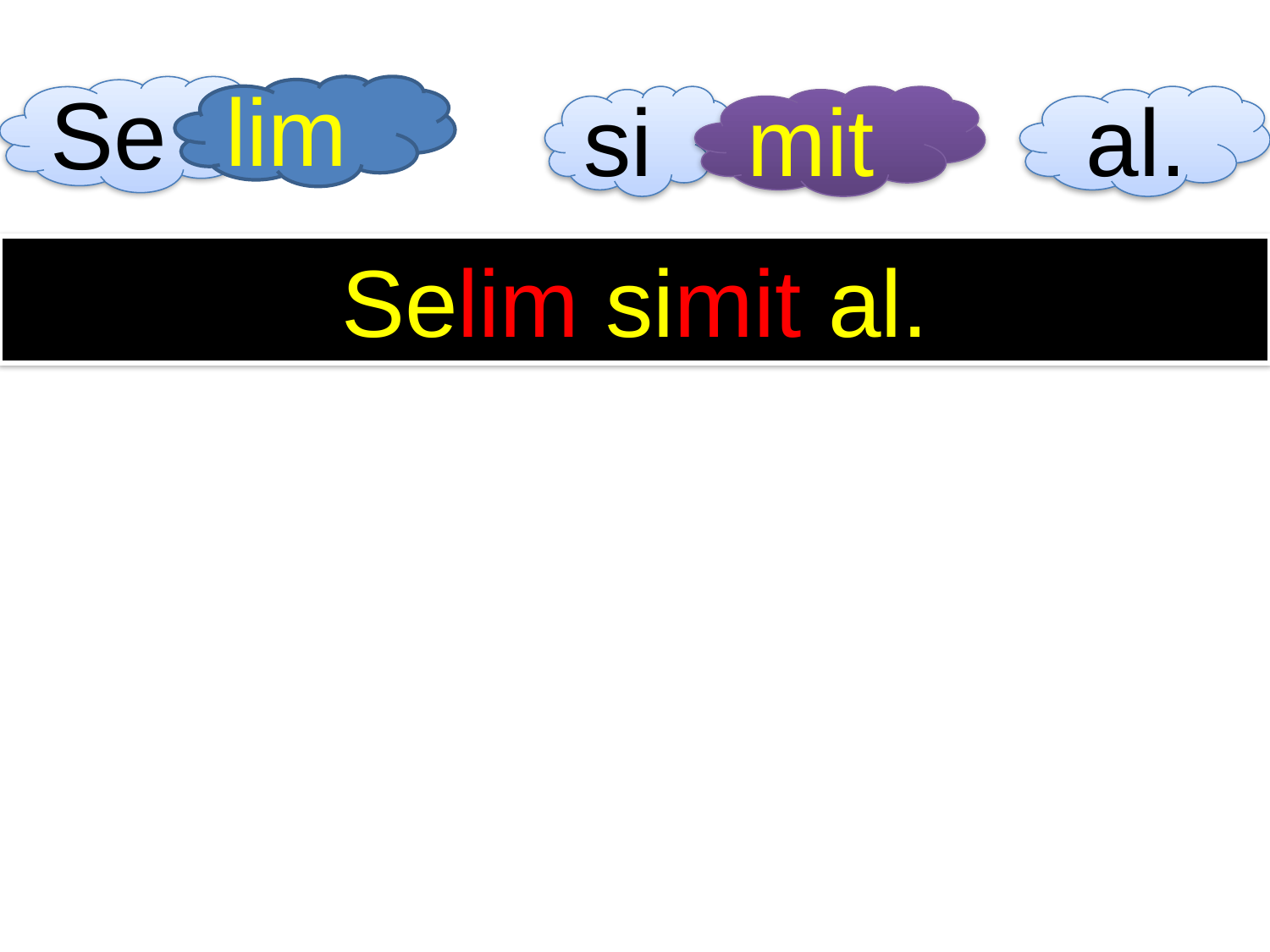

Se
lim
si
mit
al.
Selim simit al.